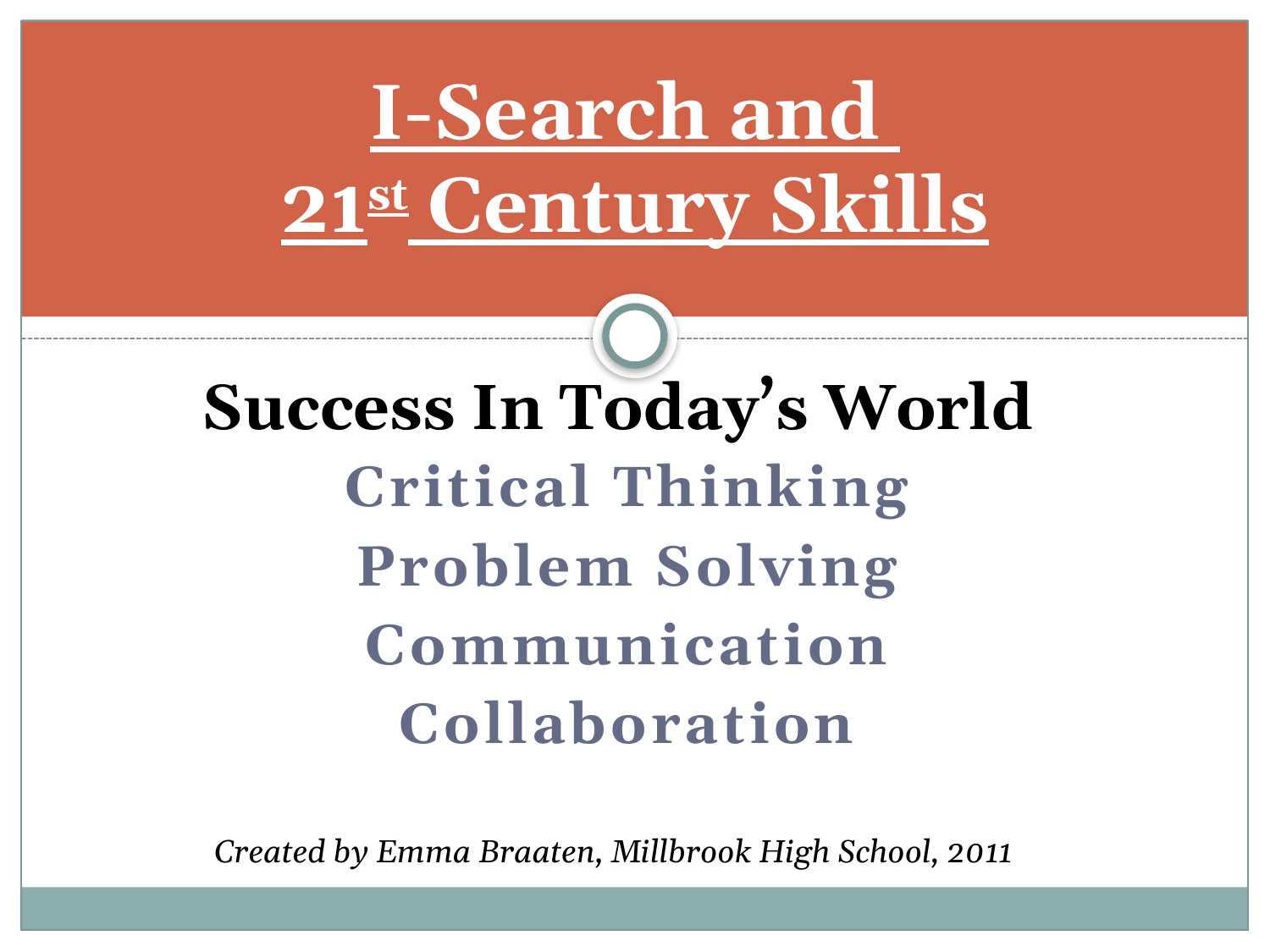

# I-Search and 21st Century Skills
Success In Today’s World
Critical Thinking
Problem Solving
Communication
Collaboration
Created by Emma Braaten, Millbrook High School, 2011